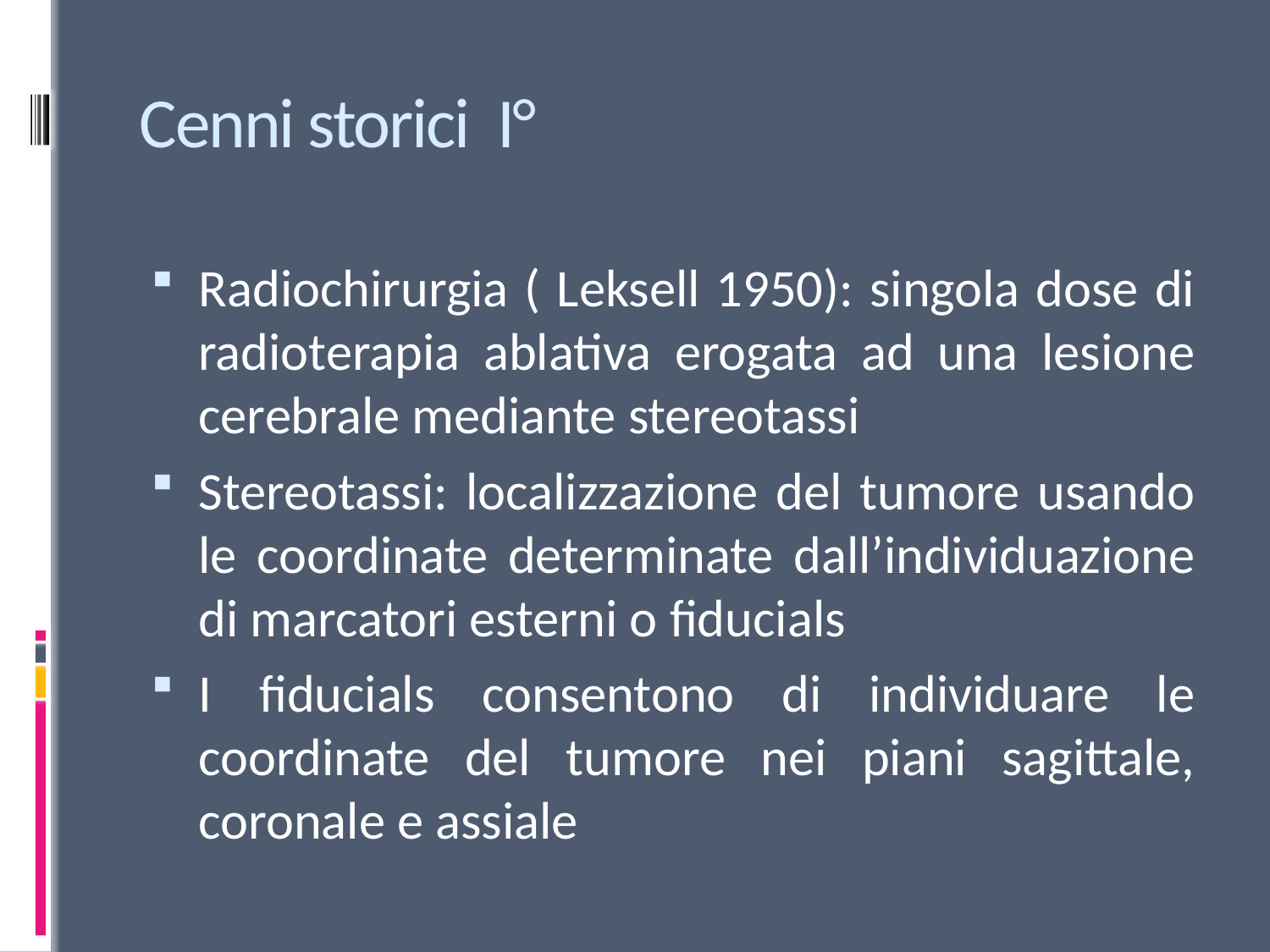

# Cenni storici  I°
Radiochirurgia ( Leksell 1950): singola dose di radioterapia ablativa erogata ad una lesione cerebrale mediante stereotassi
Stereotassi: localizzazione del tumore usando le coordinate determinate dall’individuazione di marcatori esterni o fiducials
I fiducials consentono di individuare le coordinate del tumore nei piani sagittale, coronale e assiale